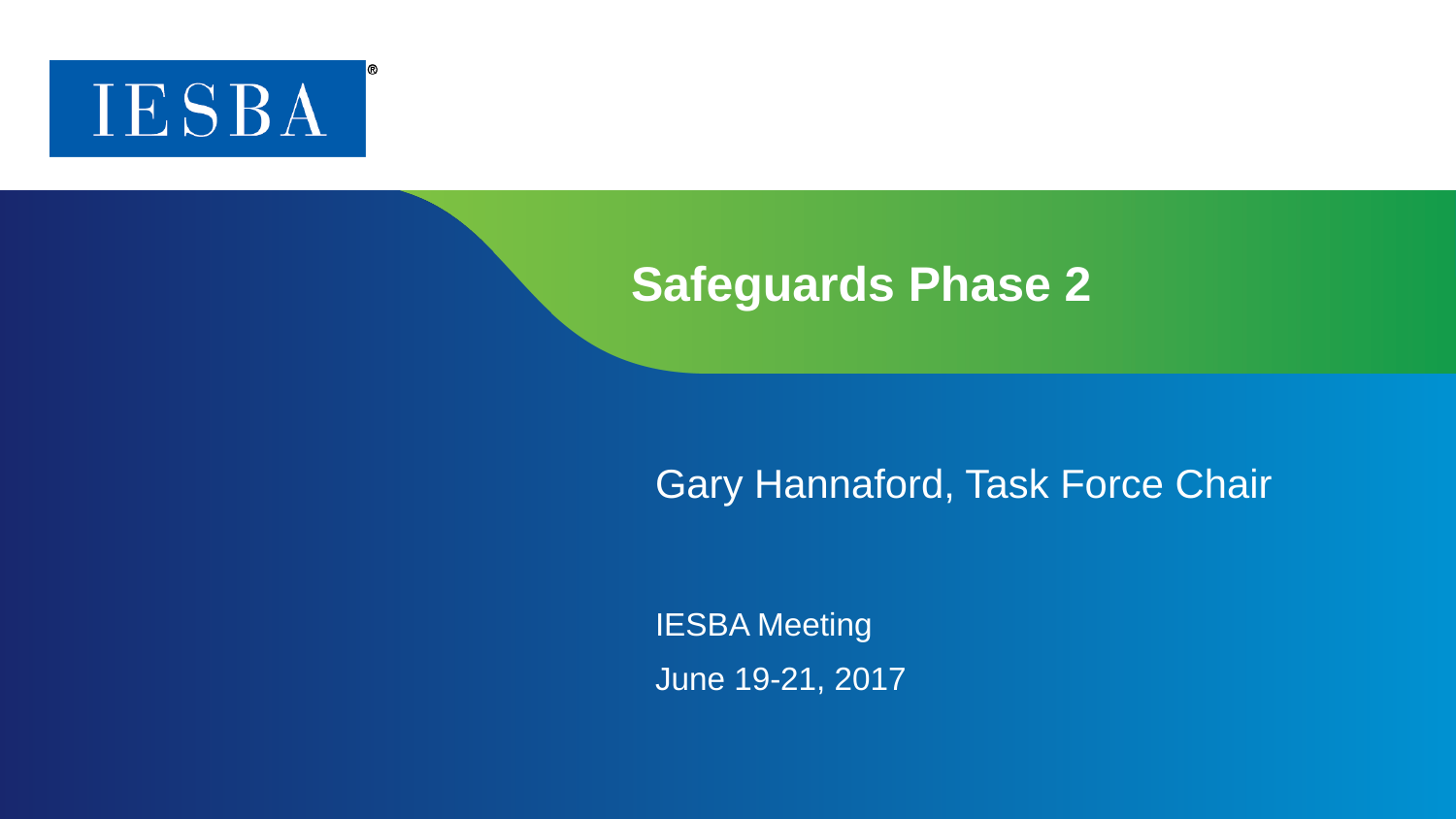

# Safeguards Phase 2
Gary Hannaford, Task Force Chair
IESBA Meeting
June 19-21, 2017